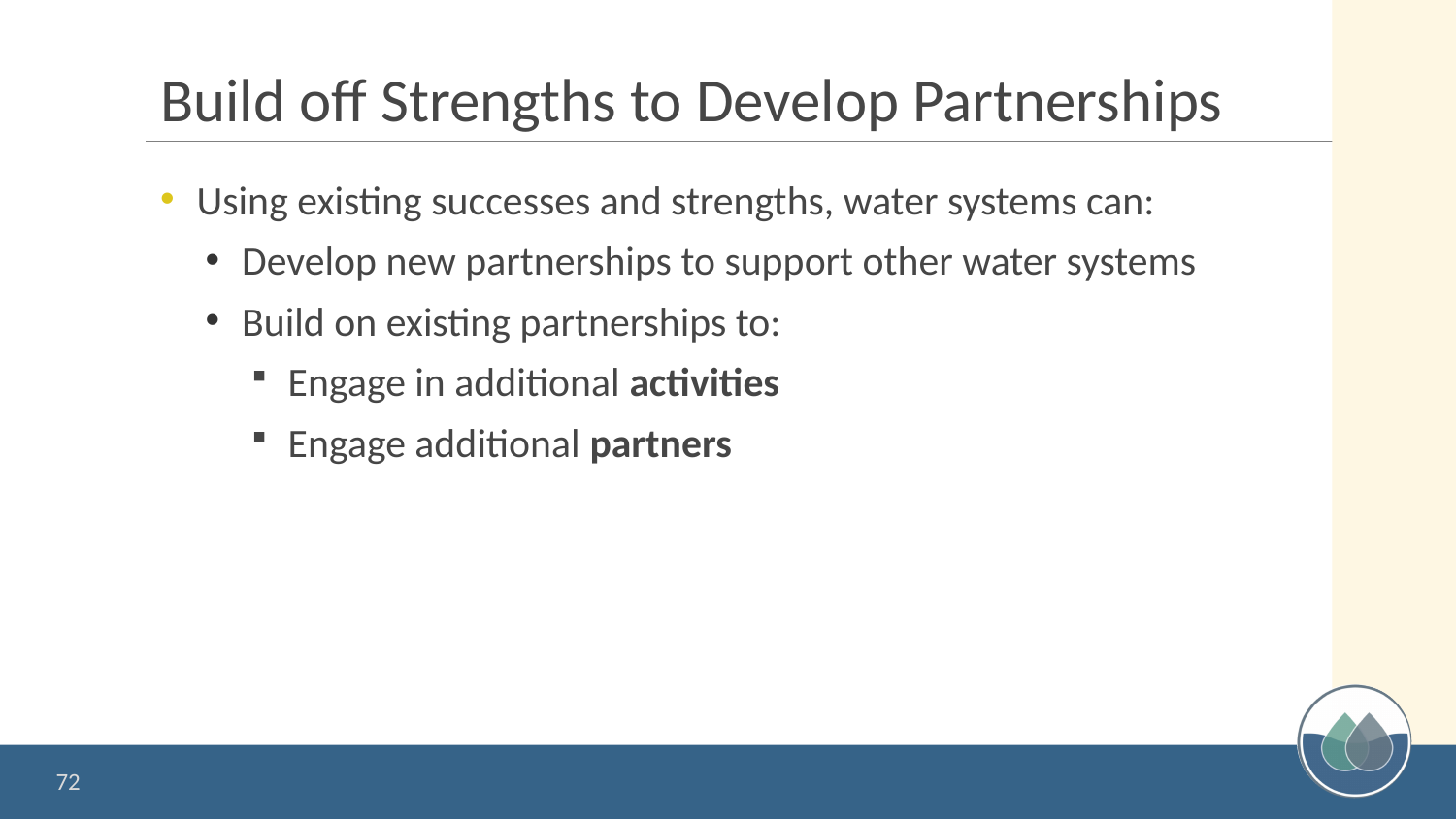

# Build off Strengths to Develop Partnerships
Using existing successes and strengths, water systems can:
Develop new partnerships to support other water systems
Build on existing partnerships to:
Engage in additional activities
Engage additional partners
72